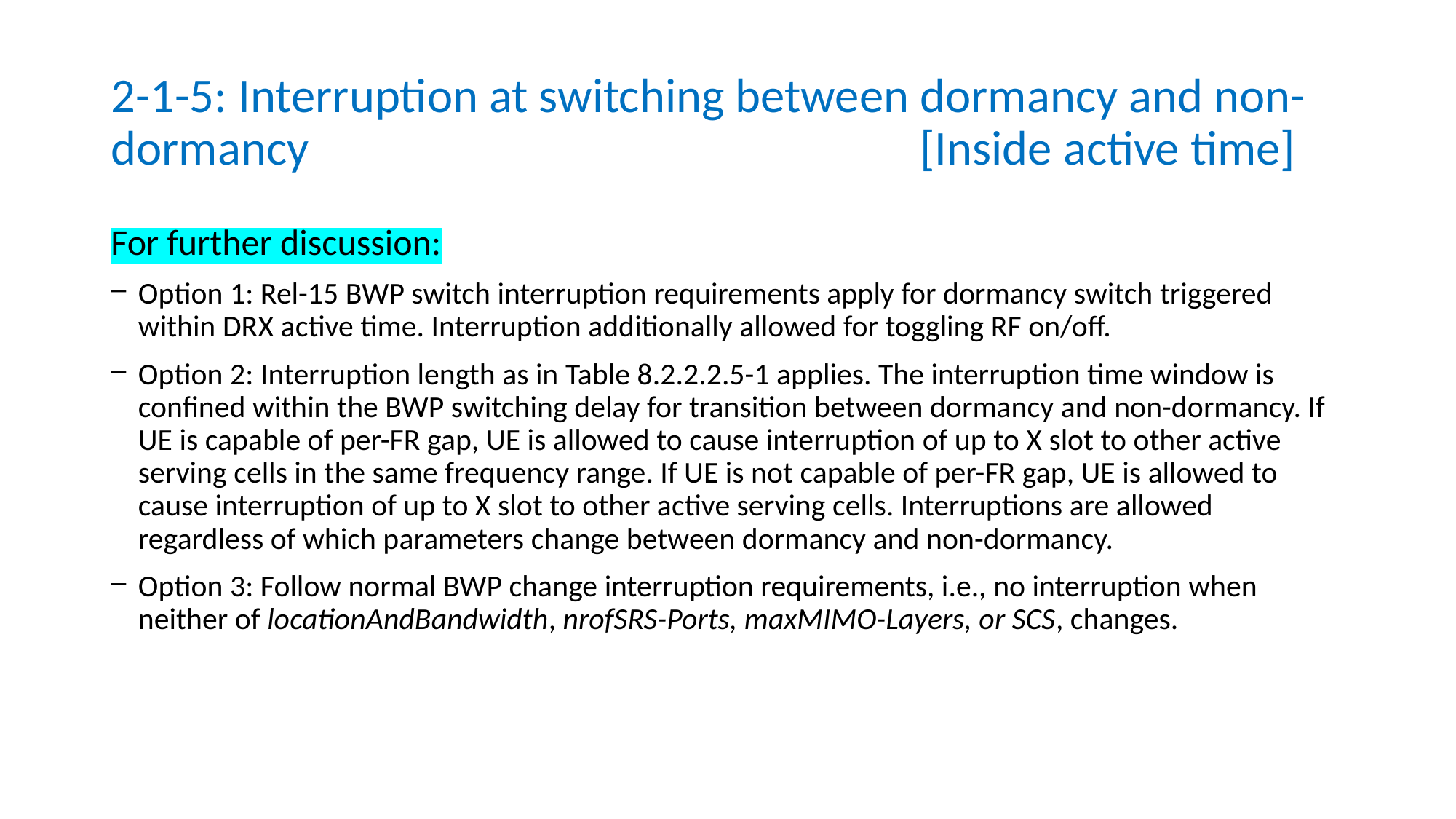

# 2-1-5: Interruption at switching between dormancy and non-dormancy                                                        [Inside active time]
For further discussion:
Option 1: Rel-15 BWP switch interruption requirements apply for dormancy switch triggered within DRX active time. Interruption additionally allowed for toggling RF on/off.
Option 2: Interruption length as in Table 8.2.2.2.5-1 applies. The interruption time window is confined within the BWP switching delay for transition between dormancy and non-dormancy. If UE is capable of per-FR gap, UE is allowed to cause interruption of up to X slot to other active serving cells in the same frequency range. If UE is not capable of per-FR gap, UE is allowed to cause interruption of up to X slot to other active serving cells. Interruptions are allowed regardless of which parameters change between dormancy and non-dormancy.
Option 3: Follow normal BWP change interruption requirements, i.e., no interruption when neither of locationAndBandwidth, nrofSRS-Ports, maxMIMO-Layers, or SCS, changes.